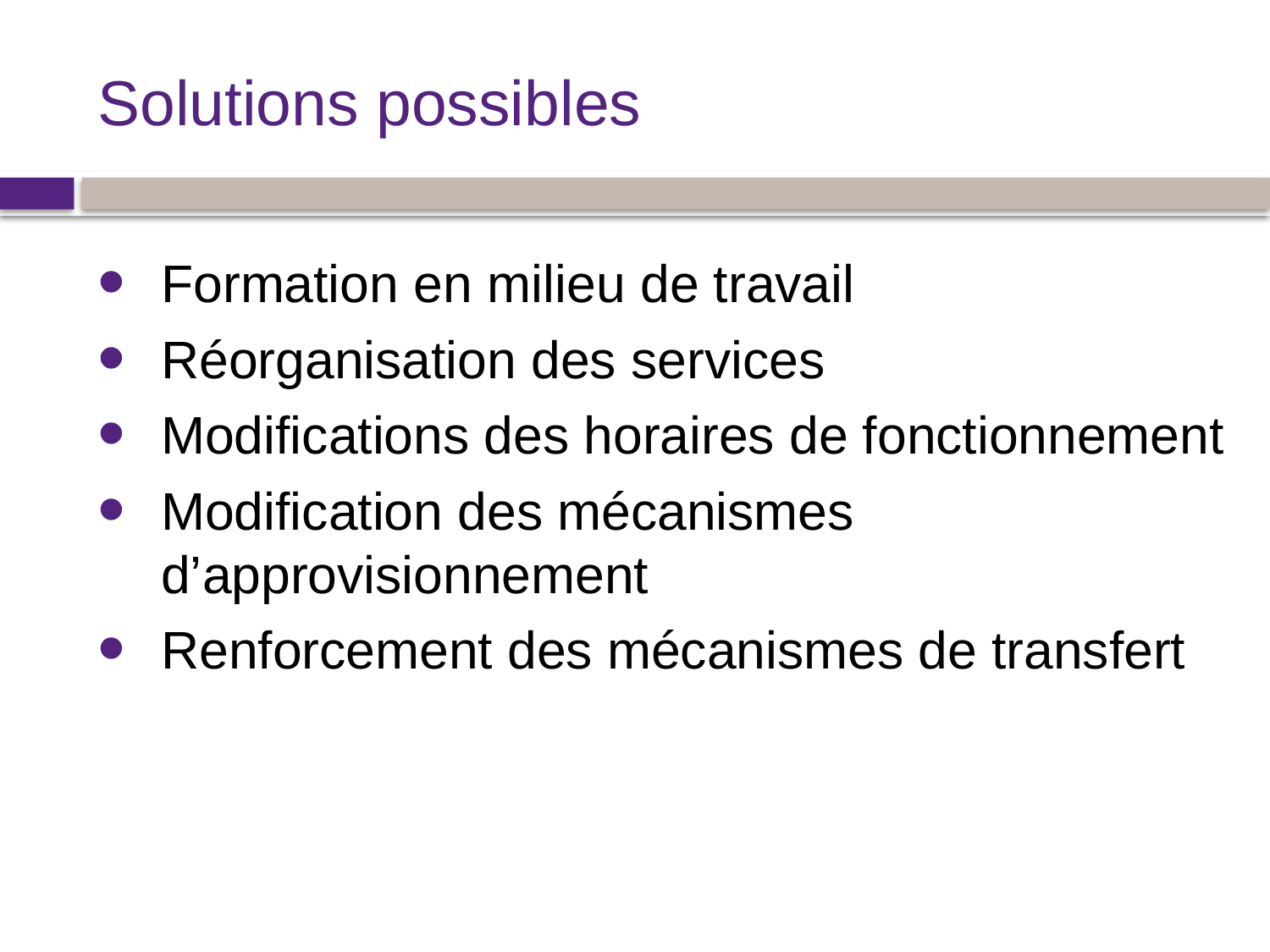

# Solutions possibles
Formation en milieu de travail
Réorganisation des services
Modifications des horaires de fonctionnement
Modification des mécanismes d’approvisionnement
Renforcement des mécanismes de transfert